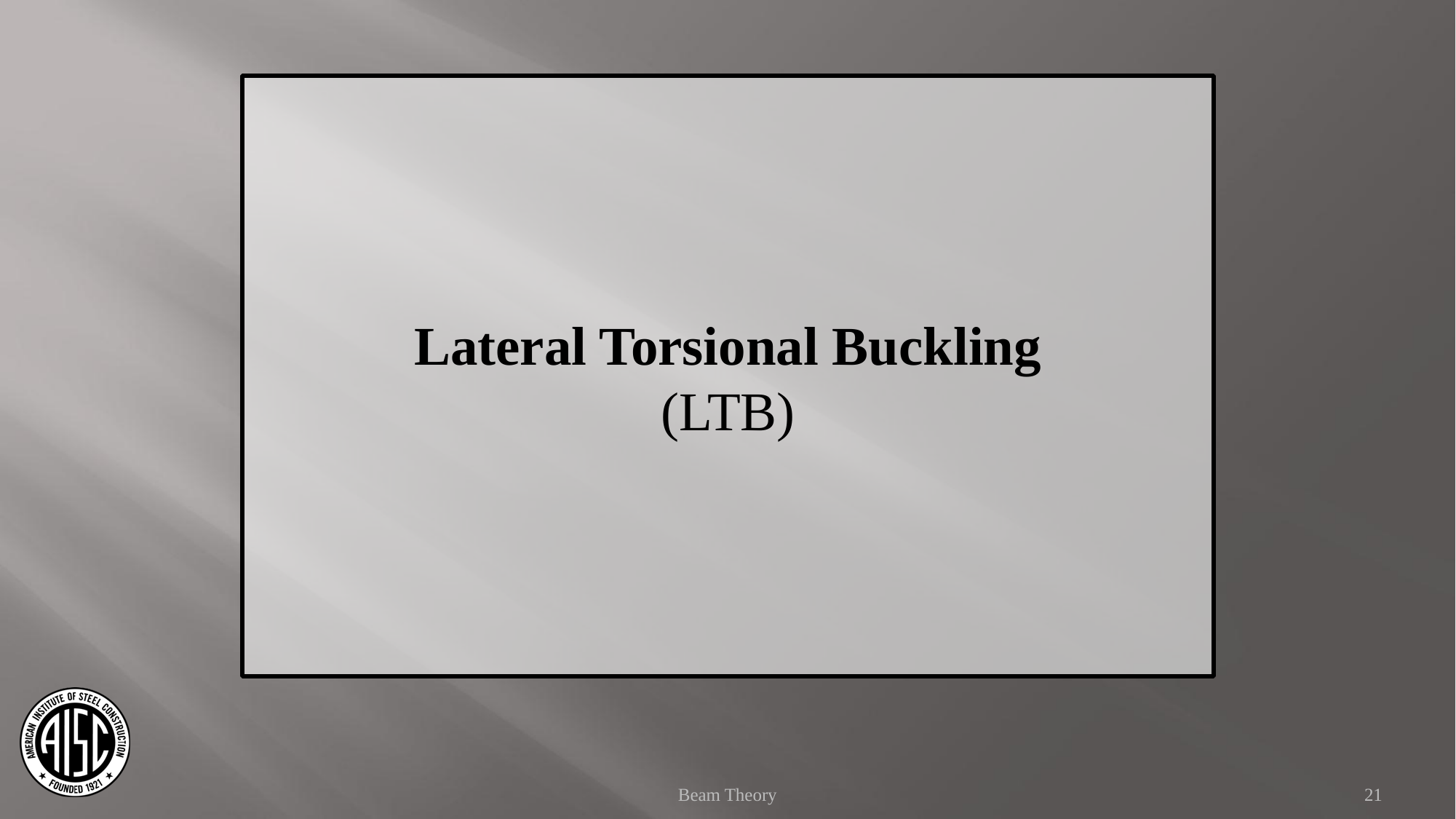

Lateral Torsional Buckling
(LTB)
Beam Theory
21